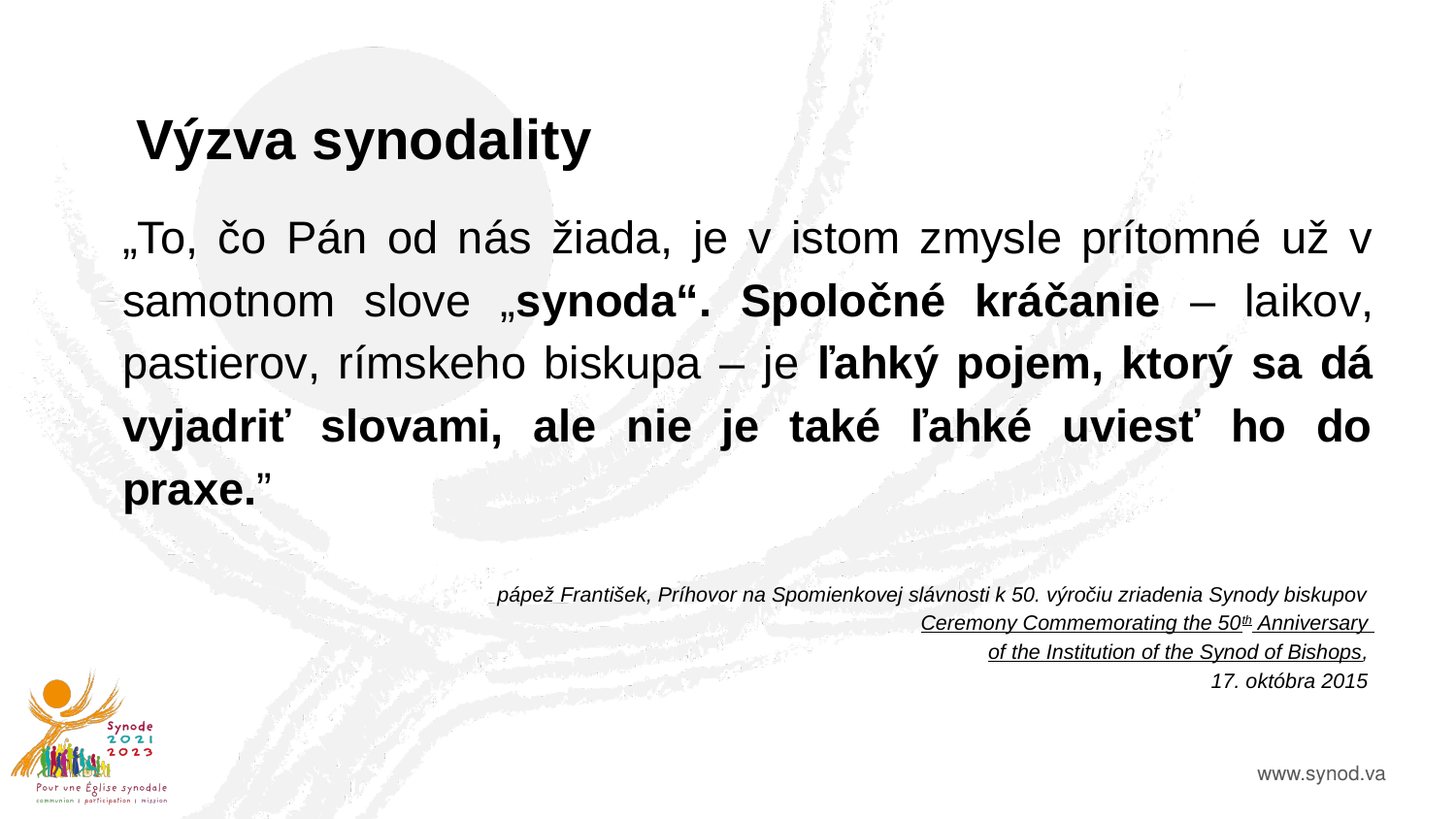

# Výzva synodality
„To, čo Pán od nás žiada, je v istom zmysle prítomné už v samotnom slove „synoda“. Spoločné kráčanie – laikov, pastierov, rímskeho biskupa – je ľahký pojem, ktorý sa dá vyjadriť slovami, ale nie je také ľahké uviesť ho do praxe.”

pápež František, Príhovor na Spomienkovej slávnosti k 50. výročiu zriadenia Synody biskupov
Ceremony Commemorating the 50th Anniversary
of the Institution of the Synod of Bishops,
17. októbra 2015